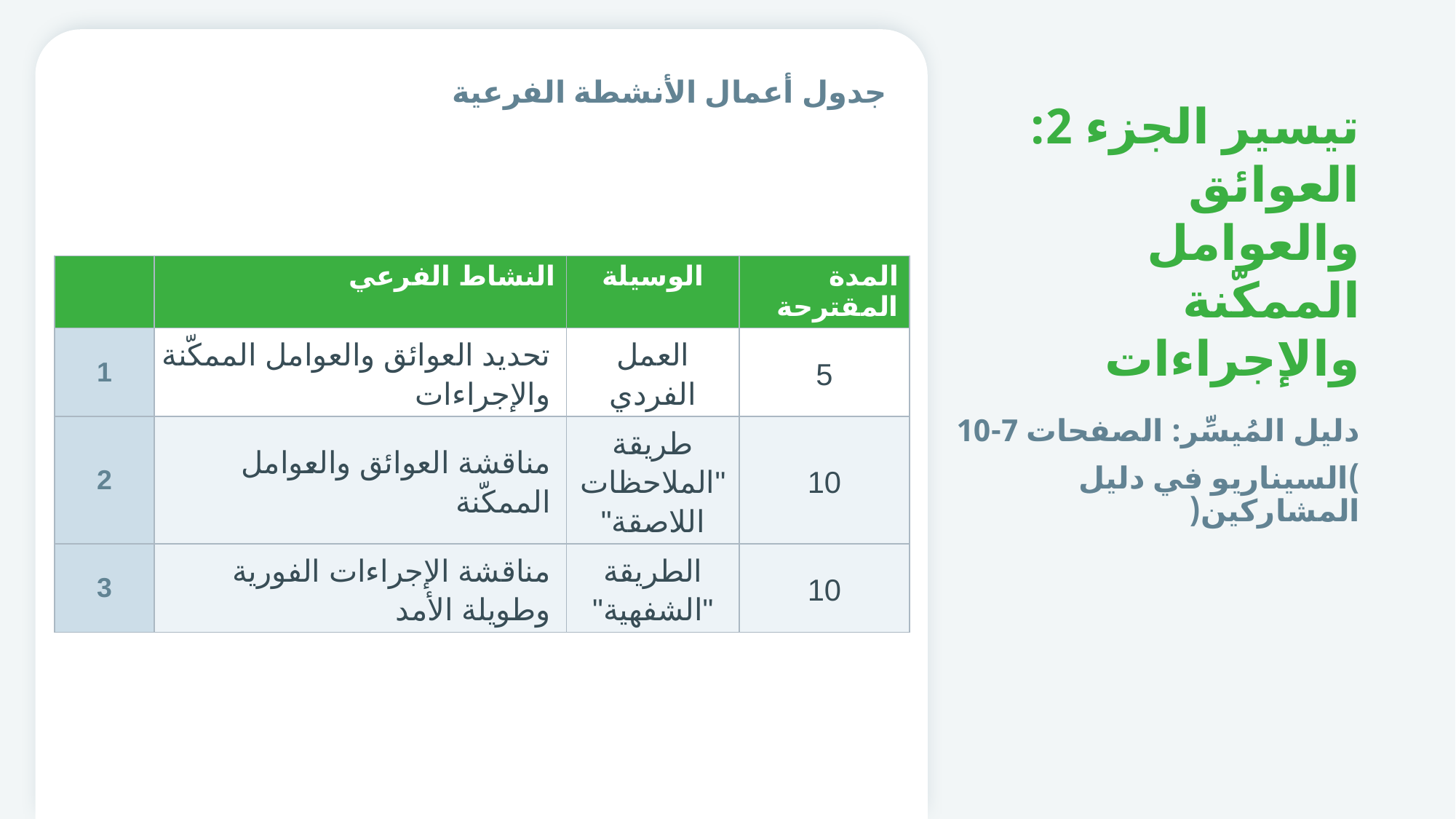

جدول أعمال الأنشطة الفرعية
# تيسير الجزء 2: العوائق والعوامل الممكّنة والإجراءات
|  | النشاط الفرعي | الوسيلة | المدة المقترحة |
| --- | --- | --- | --- |
| 1 | تحديد العوائق والعوامل الممكّنة والإجراءات | العمل الفردي | 5 |
| 2 | مناقشة العوائق والعوامل الممكّنة | طريقة "الملاحظات اللاصقة" | 10 |
| 3 | مناقشة الإجراءات الفورية وطويلة الأمد | الطريقة "الشفهية" | 10 |
دليل المُيسِّر: الصفحات 7-10
)السيناريو في دليل المشاركين(